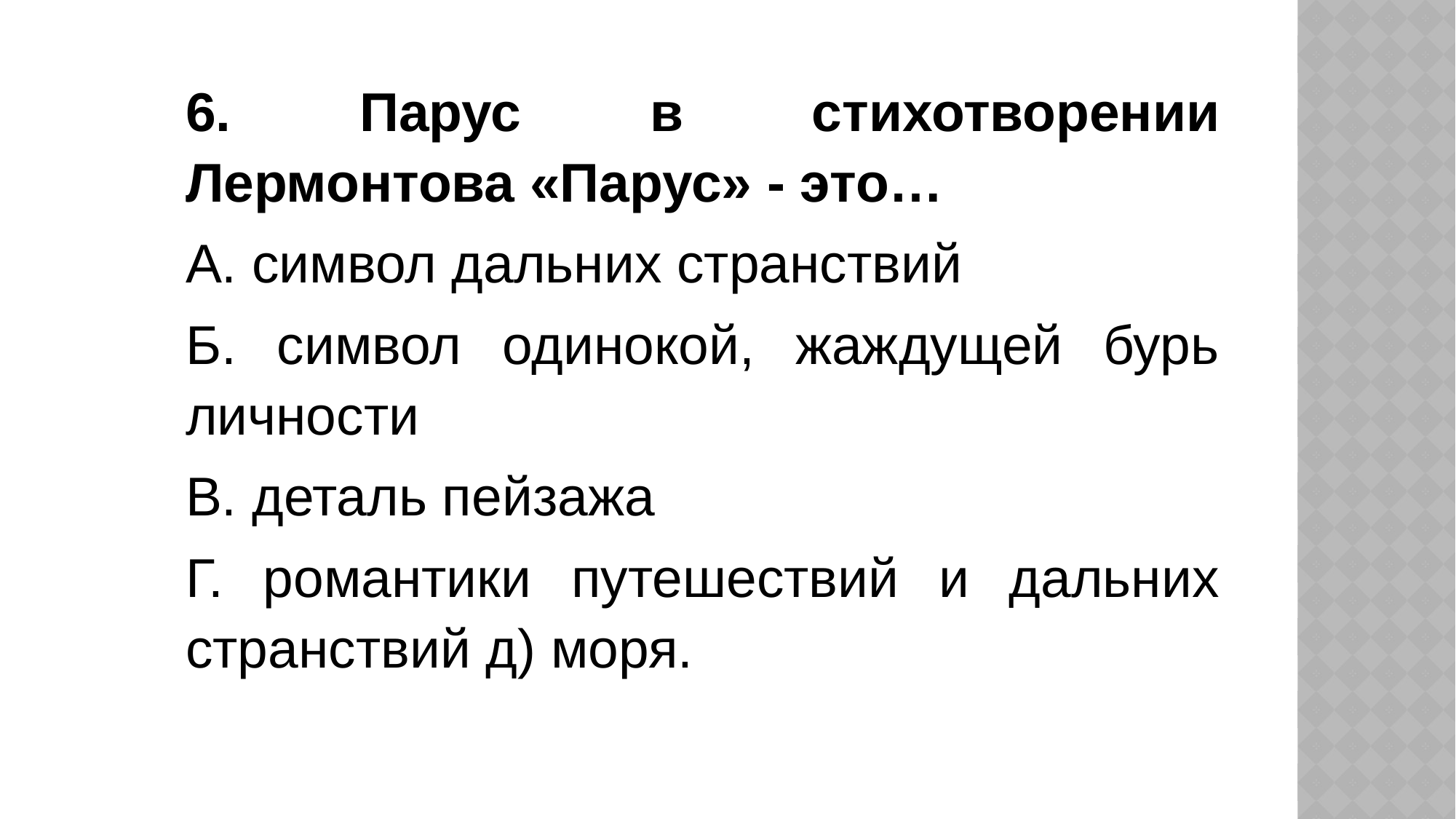

6. Парус в стихотворении Лермонтова «Парус» - это…
А. символ дальних странствий
Б. символ одинокой, жаждущей бурь личности
В. деталь пейзажа
Г. романтики путешествий и дальних странствий д) моря.